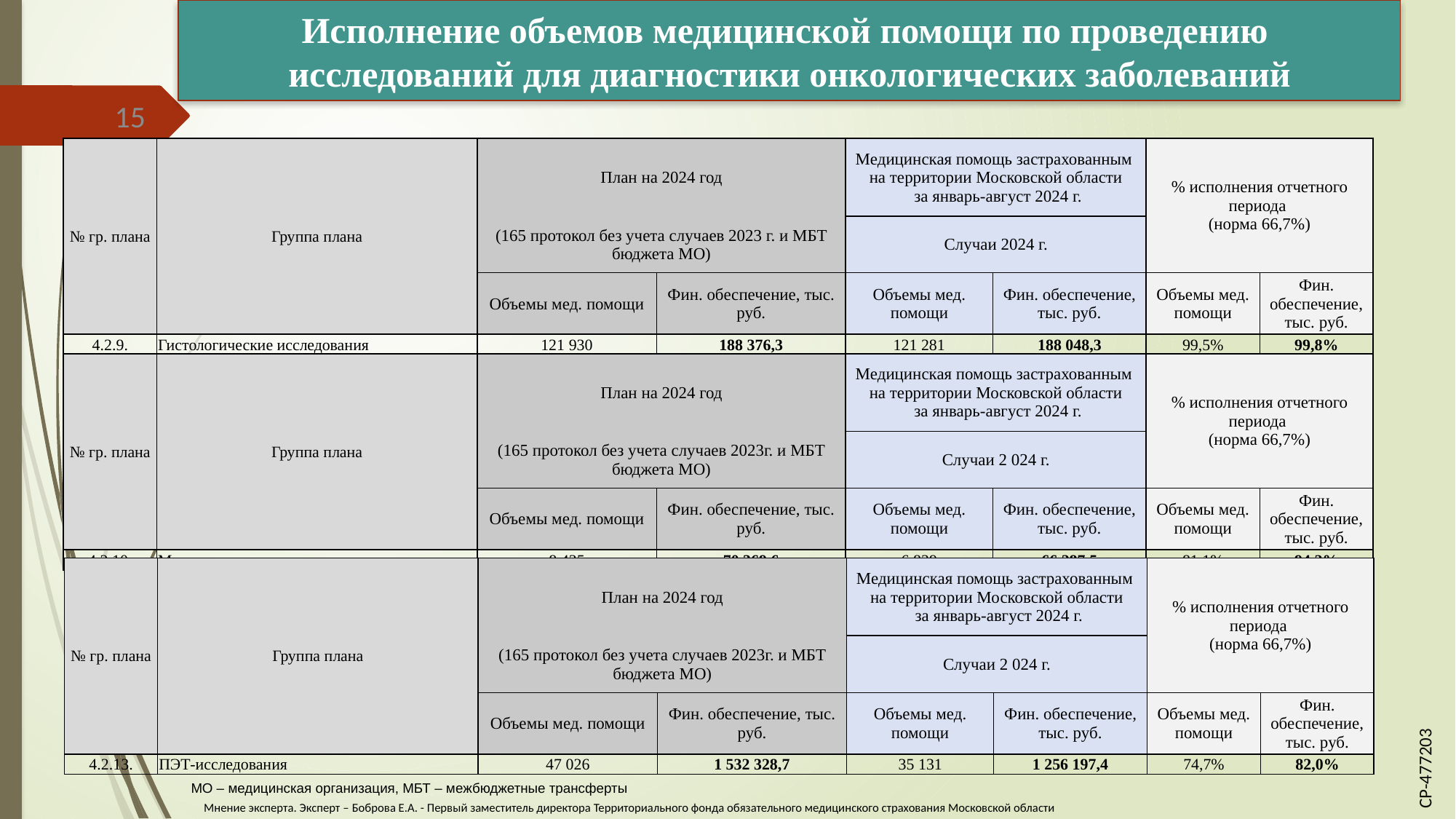

Исполнение объемов медицинской помощи по проведению
исследований для диагностики онкологических заболеваний
15
| № гр. плана | Группа плана | План на 2024 год |  | Медицинская помощь застрахованным на территории Московской области за январь-август 2024 г. |  | % исполнения отчетного периода (норма 66,7%) |  |
| --- | --- | --- | --- | --- | --- | --- | --- |
|  |  | (165 протокол без учета случаев 2023 г. и МБТ бюджета МО) |  | Случаи 2024 г. |  |  |  |
|  |  | Объемы мед. помощи | Фин. обеспечение, тыс. руб. | Объемы мед. помощи | Фин. обеспечение, тыс. руб. | Объемы мед. помощи | Фин. обеспечение, тыс. руб. |
| 4.2.9. | Гистологические исследования | 121 930 | 188 376,3 | 121 281 | 188 048,3 | 99,5% | 99,8% |
| № гр. плана | Группа плана | План на 2024 год |  | Медицинская помощь застрахованным на территории Московской области за январь-август 2024 г. |  | % исполнения отчетного периода (норма 66,7%) |  |
| --- | --- | --- | --- | --- | --- | --- | --- |
|  |  | (165 протокол без учета случаев 2023г. и МБТ бюджета МО) |  | Случаи 2 024 г. |  |  |  |
|  |  | Объемы мед. помощи | Фин. обеспечение, тыс. руб. | Объемы мед. помощи | Фин. обеспечение, тыс. руб. | Объемы мед. помощи | Фин. обеспечение, тыс. руб. |
| 4.2.10. | Молекулярно-генетическое исследование | 8 435 | 70 369,6 | 6 839 | 66 287,5 | 81,1% | 94,2% |
| № гр. плана | Группа плана | План на 2024 год |  | Медицинская помощь застрахованным на территории Московской области за январь-август 2024 г. |  | % исполнения отчетного периода (норма 66,7%) |  |
| --- | --- | --- | --- | --- | --- | --- | --- |
|  |  | (165 протокол без учета случаев 2023г. и МБТ бюджета МО) |  | Случаи 2 024 г. |  |  |  |
|  |  | Объемы мед. помощи | Фин. обеспечение, тыс. руб. | Объемы мед. помощи | Фин. обеспечение, тыс. руб. | Объемы мед. помощи | Фин. обеспечение, тыс. руб. |
| 4.2.13. | ПЭТ-исследования | 47 026 | 1 532 328,7 | 35 131 | 1 256 197,4 | 74,7% | 82,0% |
CP-477203
МО – медицинская организация, МБТ – межбюджетные трансферты
Мнение эксперта. Эксперт – Боброва Е.А. - Первый заместитель директора Территориального фонда обязательного медицинского страхования Московской области